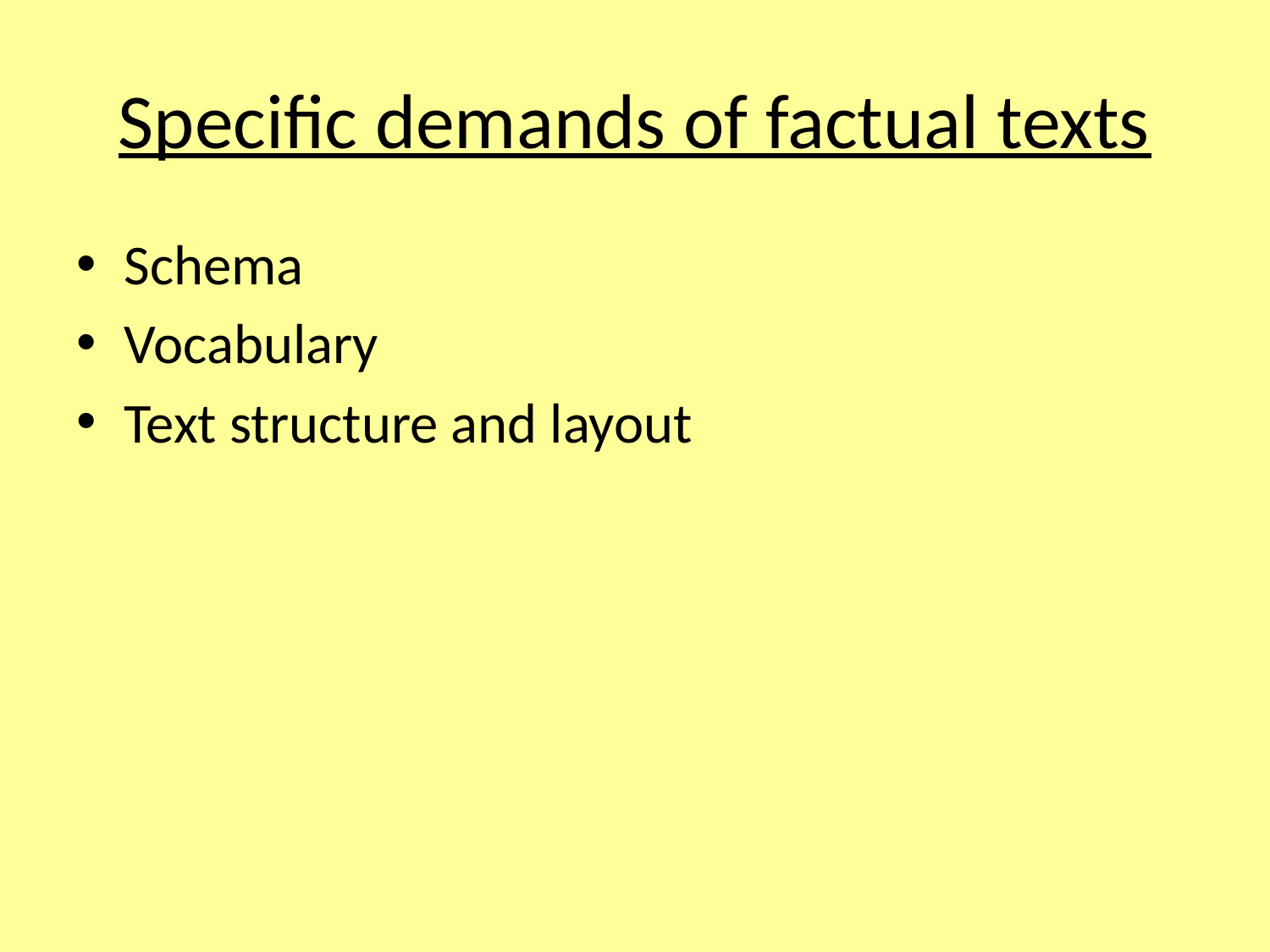

# Specific demands of factual texts
Schema
Vocabulary
Text structure and layout